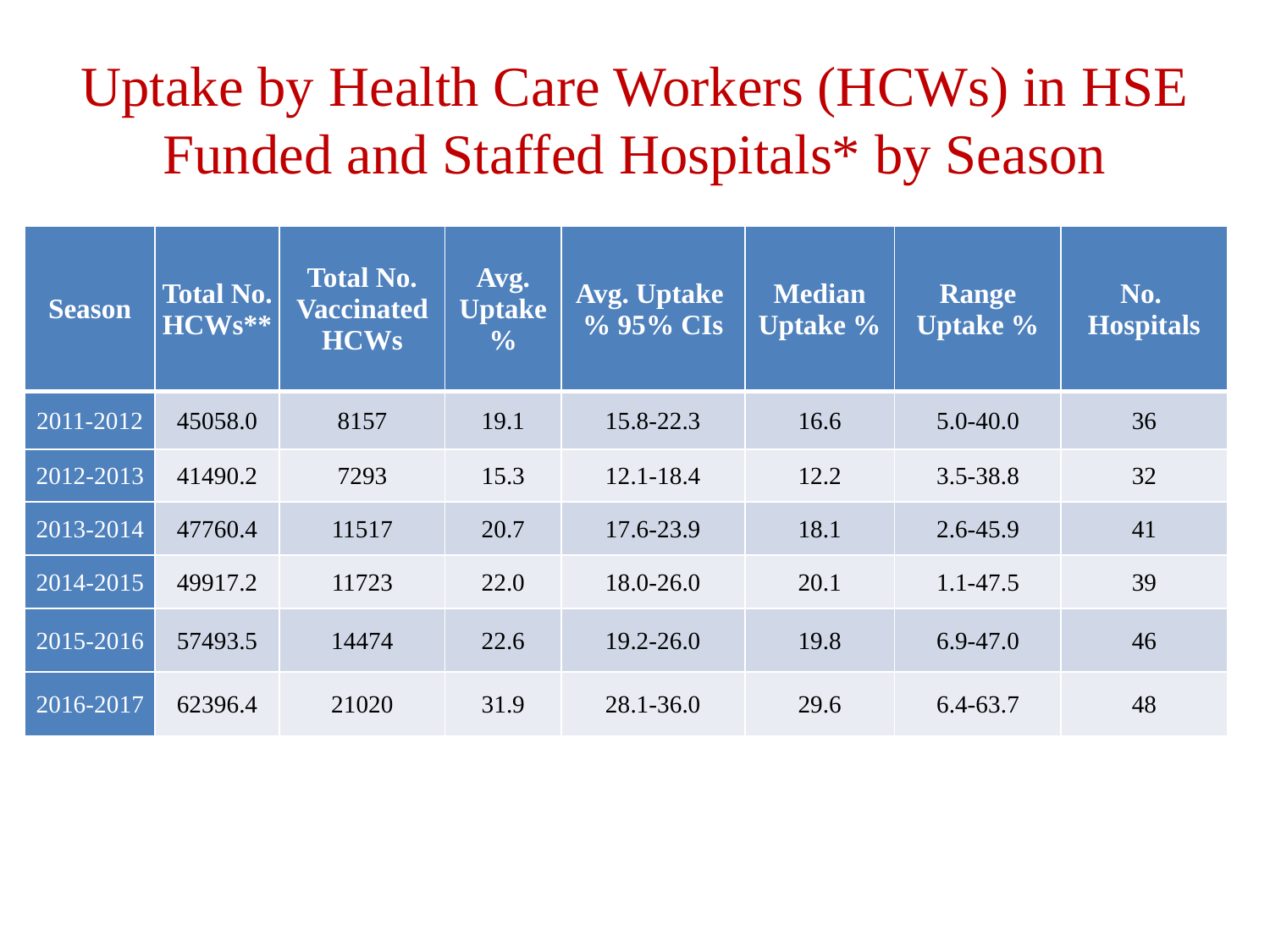

# Uptake by Health Care Workers (HCWs) in HSE Funded and Staffed Hospitals* by Season

| Season | Total No. HCWs\*\* | Total No. Vaccinated HCWs | Avg. Uptake % | Avg. Uptake % 95% CIs | Median Uptake % | Range Uptake % | No. Hospitals |
| --- | --- | --- | --- | --- | --- | --- | --- |
| 2011-2012 | 45058.0 | 8157 | 19.1 | 15.8-22.3 | 16.6 | 5.0-40.0 | 36 |
| 2012-2013 | 41490.2 | 7293 | 15.3 | 12.1-18.4 | 12.2 | 3.5-38.8 | 32 |
| 2013-2014 | 47760.4 | 11517 | 20.7 | 17.6-23.9 | 18.1 | 2.6-45.9 | 41 |
| 2014-2015 | 49917.2 | 11723 | 22.0 | 18.0-26.0 | 20.1 | 1.1-47.5 | 39 |
| 2015-2016 | 57493.5 | 14474 | 22.6 | 19.2-26.0 | 19.8 | 6.9-47.0 | 46 |
| 2016-2017 | 62396.4 | 21020 | 31.9 | 28.1-36.0 | 29.6 | 6.4-63.7 | 48 |